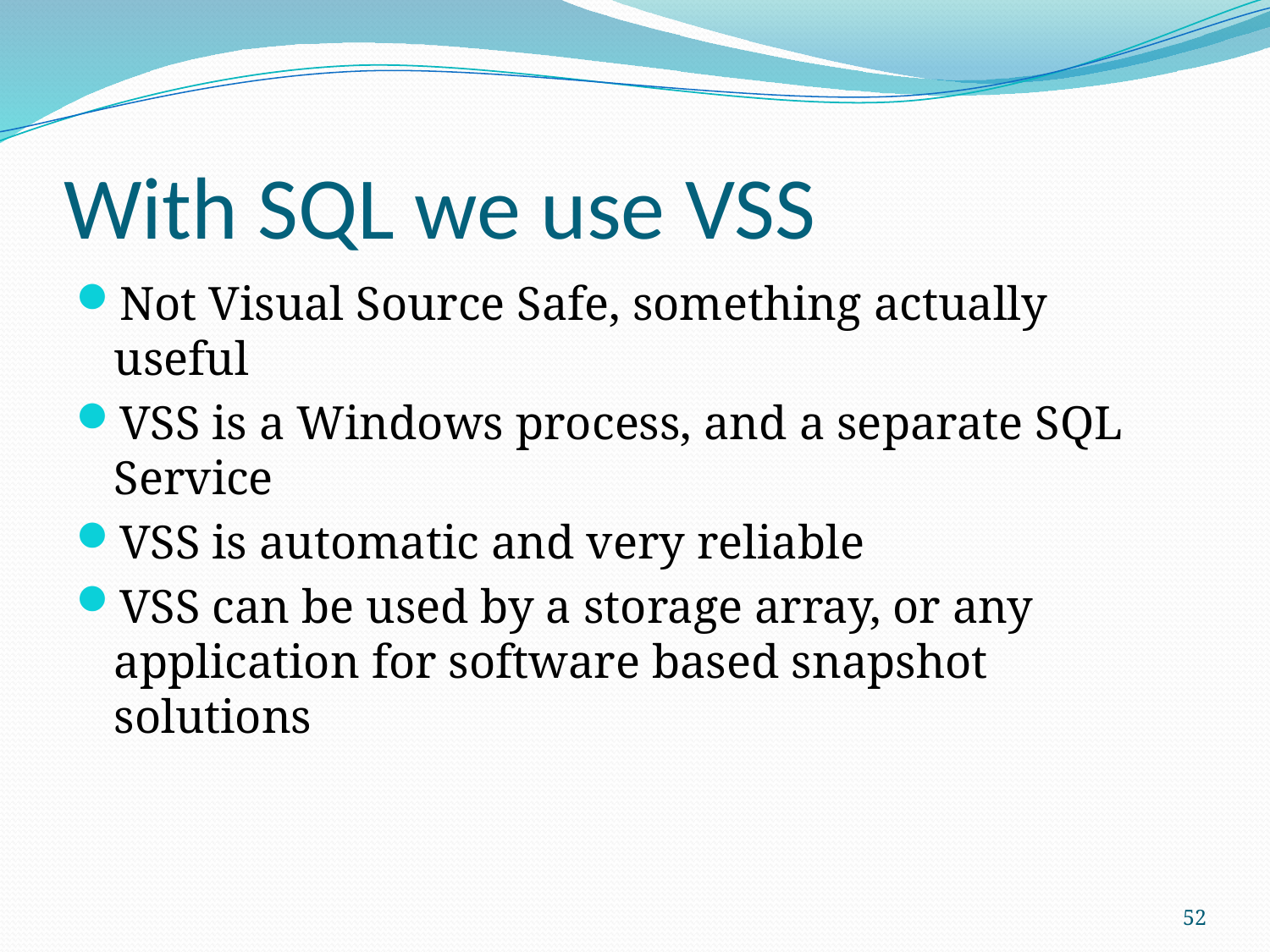

# With SQL we use VSS
Not Visual Source Safe, something actually useful
VSS is a Windows process, and a separate SQL Service
VSS is automatic and very reliable
VSS can be used by a storage array, or any application for software based snapshot solutions

52